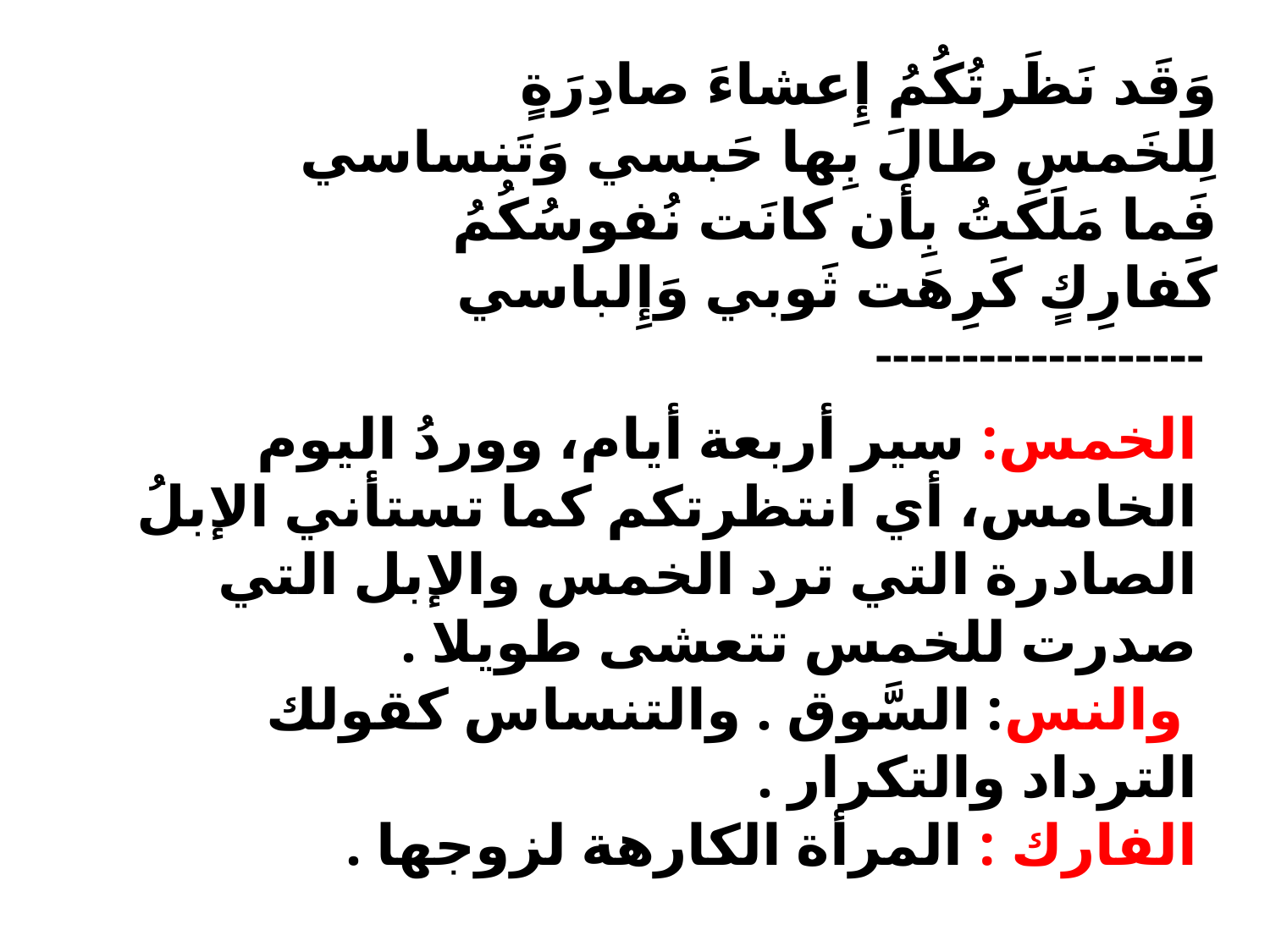

وَقَد نَظَرتُكُمُ إِعشاءَ صادِرَةٍ
              لِلخَمسِ طالَ بِها حَبسي وَتَنساسي
فَما مَلَكتُ بِأَن كانَت نُفوسُكُمُ
                    كَفارِكٍ كَرِهَت ثَوبي وَإِلباسي
-------------------
الخمس: سير أربعة أيام، ووردُ اليوم الخامس، أي انتظرتكم كما تستأني الإبلُ الصادرة التي ترد الخمس والإبل التي صدرت للخمس تتعشى طويلا .
 والنس: السَّوق . والتنساس كقولك الترداد والتكرار .
الفارك : المرأة الكارهة لزوجها .